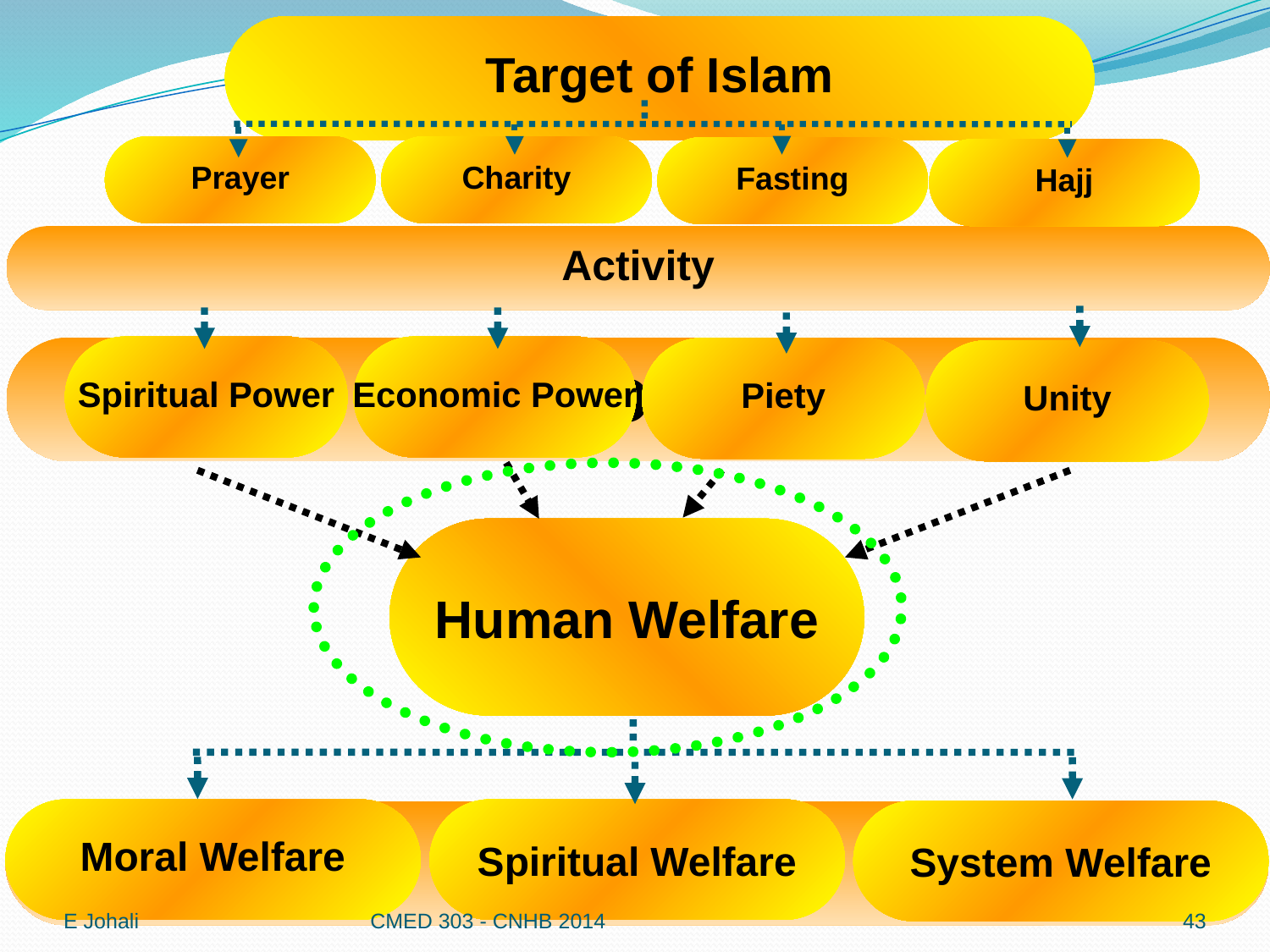

Target of Islam

Prayer
Charity
Fasting
Hajj
Activity

Spiritual Power
Economic Power
Piety
Unity
Resource

Human Welfare

Moral Welfare
Spiritual Welfare
System Welfare
Output
E Johali
CMED 303 - CNHB 2014
43